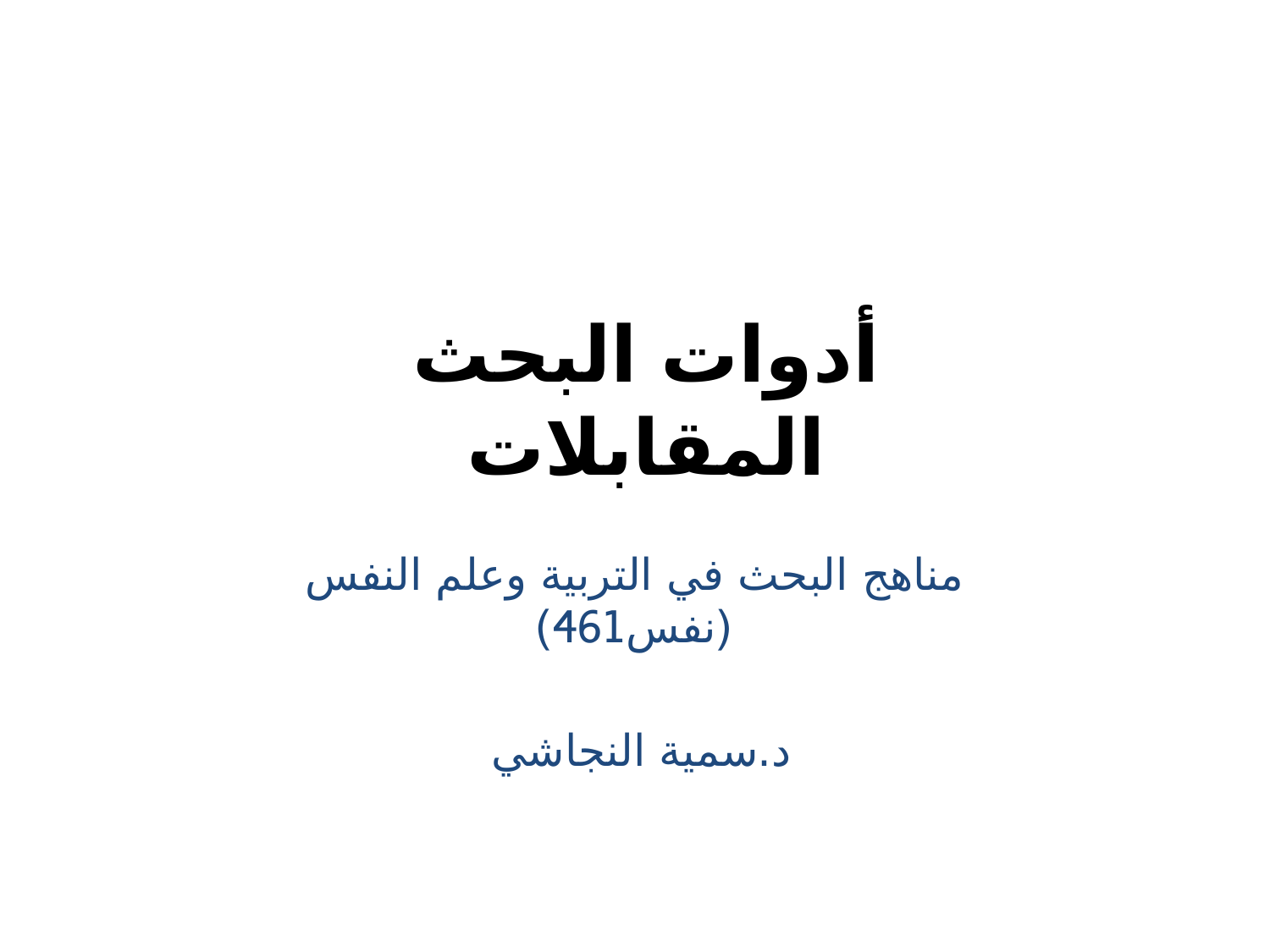

# أدوات البحث المقابلات
مناهج البحث في التربية وعلم النفس (نفس461)

د.سمية النجاشي